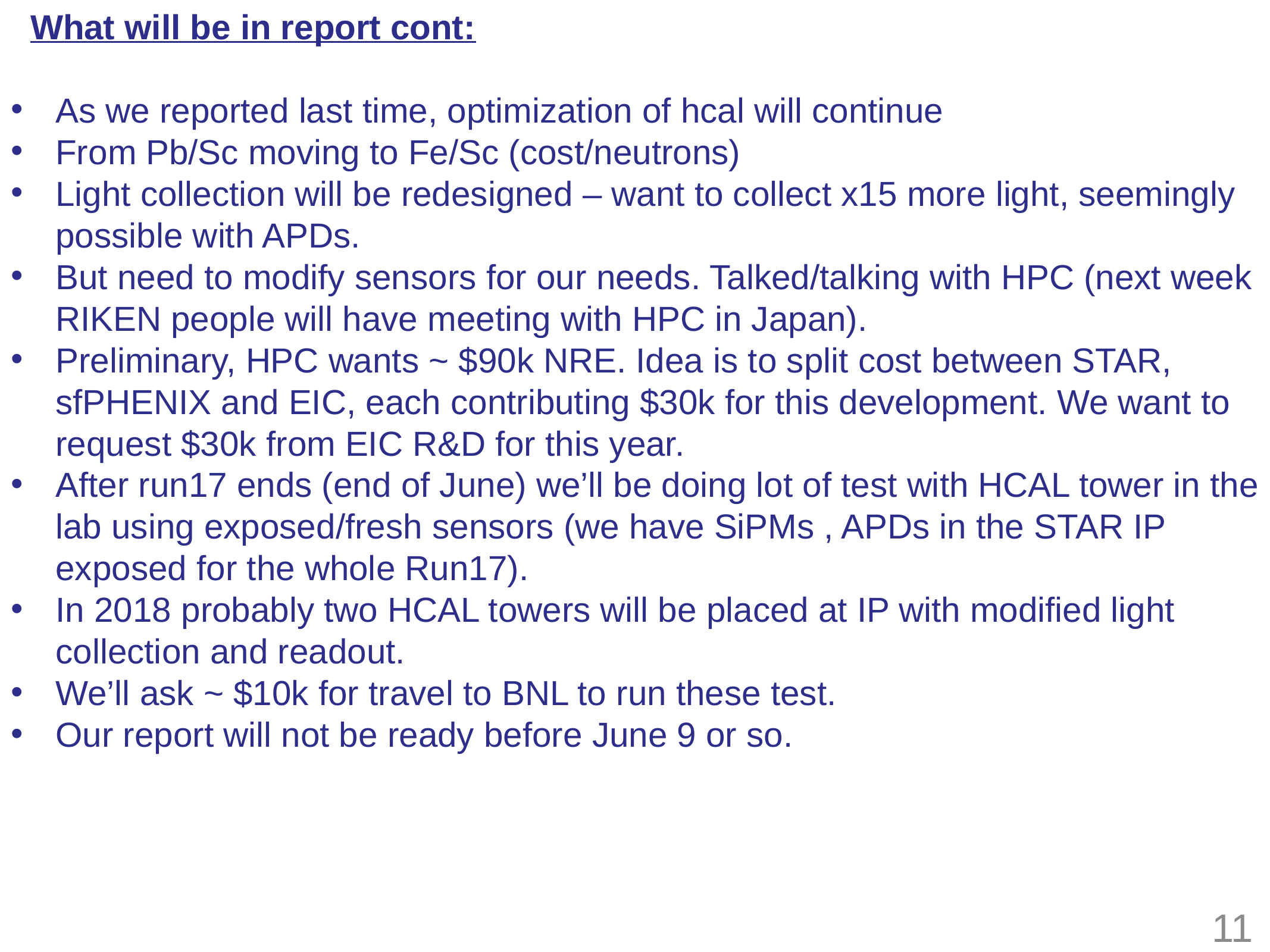

What will be in report cont:

As we reported last time, optimization of hcal will continue
From Pb/Sc moving to Fe/Sc (cost/neutrons)
Light collection will be redesigned – want to collect x15 more light, seemingly possible with APDs.
But need to modify sensors for our needs. Talked/talking with HPC (next week RIKEN people will have meeting with HPC in Japan).
Preliminary, HPC wants ~ $90k NRE. Idea is to split cost between STAR, sfPHENIX and EIC, each contributing $30k for this development. We want to request $30k from EIC R&D for this year.
After run17 ends (end of June) we’ll be doing lot of test with HCAL tower in the lab using exposed/fresh sensors (we have SiPMs , APDs in the STAR IP exposed for the whole Run17).
In 2018 probably two HCAL towers will be placed at IP with modified light collection and readout.
We’ll ask ~ $10k for travel to BNL to run these test.
Our report will not be ready before June 9 or so.

11